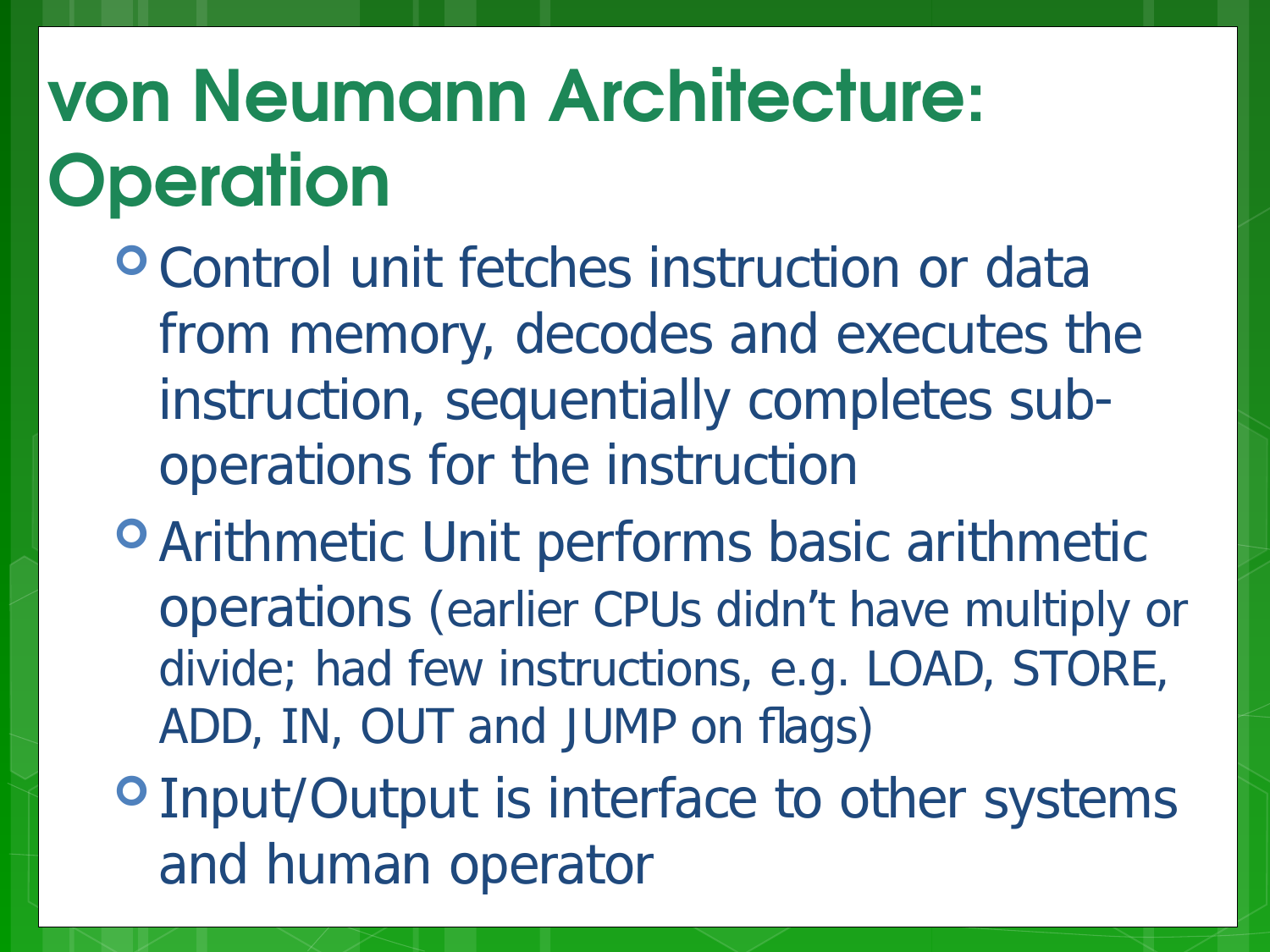

# von Neumann Architecture: Operation
Control unit fetches instruction or data from memory, decodes and executes the instruction, sequentially completes sub-operations for the instruction
Arithmetic Unit performs basic arithmetic operations (earlier CPUs didn’t have multiply or divide; had few instructions, e.g. LOAD, STORE, ADD, IN, OUT and JUMP on flags)
Input/Output is interface to other systems and human operator